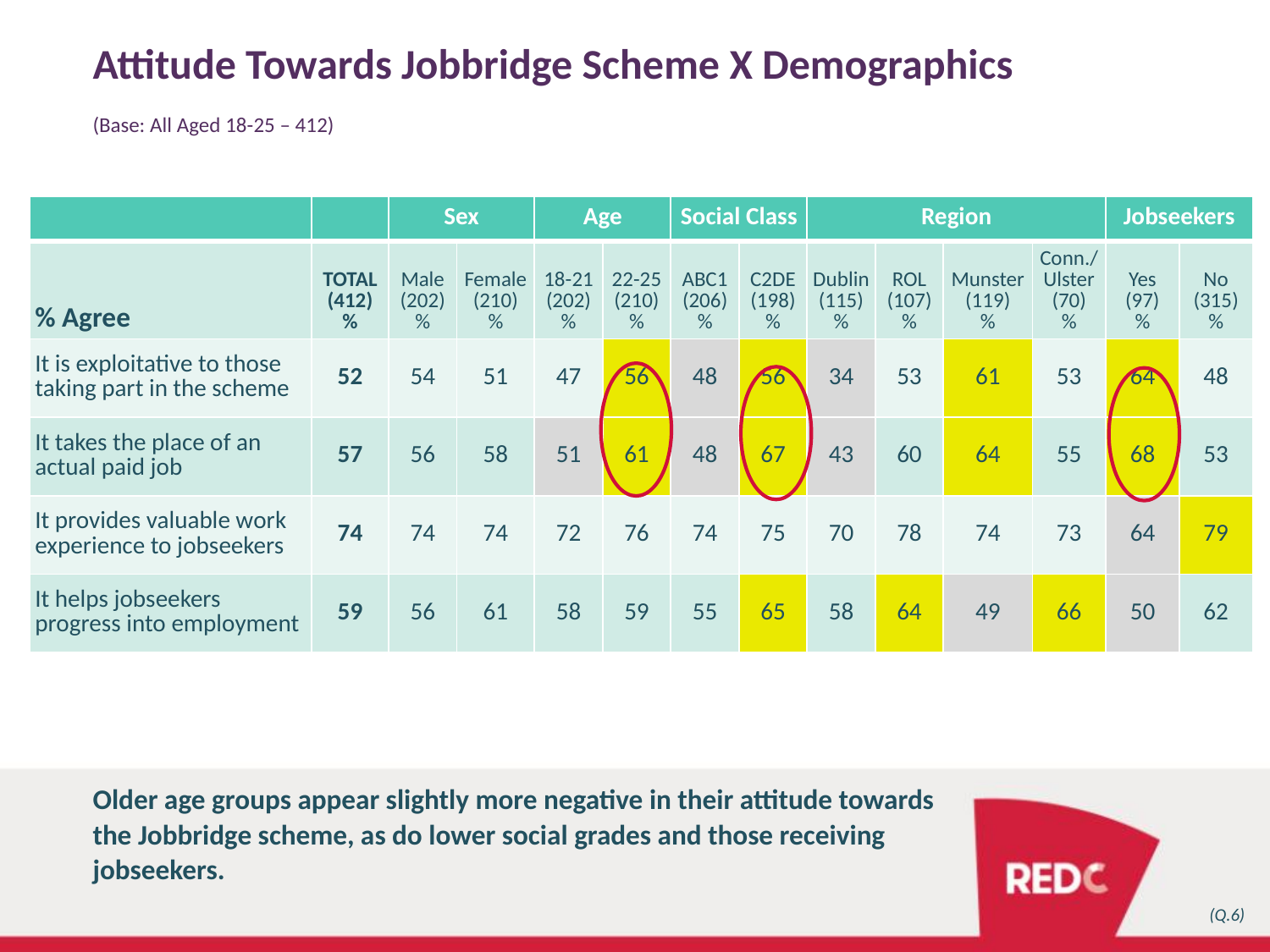

# Attitude Towards Jobbridge Scheme X Demographics
(Base: All Aged 18-25 – 412)
|  |  | Sex |  | Age |  | Social Class |  | Region |  |  |  | Jobseekers |  |
| --- | --- | --- | --- | --- | --- | --- | --- | --- | --- | --- | --- | --- | --- |
| % Agree | TOTAL (412) % | Male (202) % | Female (210) % | 18-21 (202) % | 22-25 (210) % | ABC1 (206) % | C2DE (198) % | Dublin (115) % | ROL (107) % | Munster (119) % | Conn./ Ulster (70) % | Yes (97) % | No (315) % |
| It is exploitative to those taking part in the scheme | 52 | 54 | 51 | 47 | 56 | 48 | 56 | 34 | 53 | 61 | 53 | 64 | 48 |
| It takes the place of an actual paid job | 57 | 56 | 58 | 51 | 61 | 48 | 67 | 43 | 60 | 64 | 55 | 68 | 53 |
| It provides valuable work experience to jobseekers | 74 | 74 | 74 | 72 | 76 | 74 | 75 | 70 | 78 | 74 | 73 | 64 | 79 |
| It helps jobseekers progress into employment | 59 | 56 | 61 | 58 | 59 | 55 | 65 | 58 | 64 | 49 | 66 | 50 | 62 |

Older age groups appear slightly more negative in their attitude towards the Jobbridge scheme, as do lower social grades and those receiving jobseekers.
(Q.6)